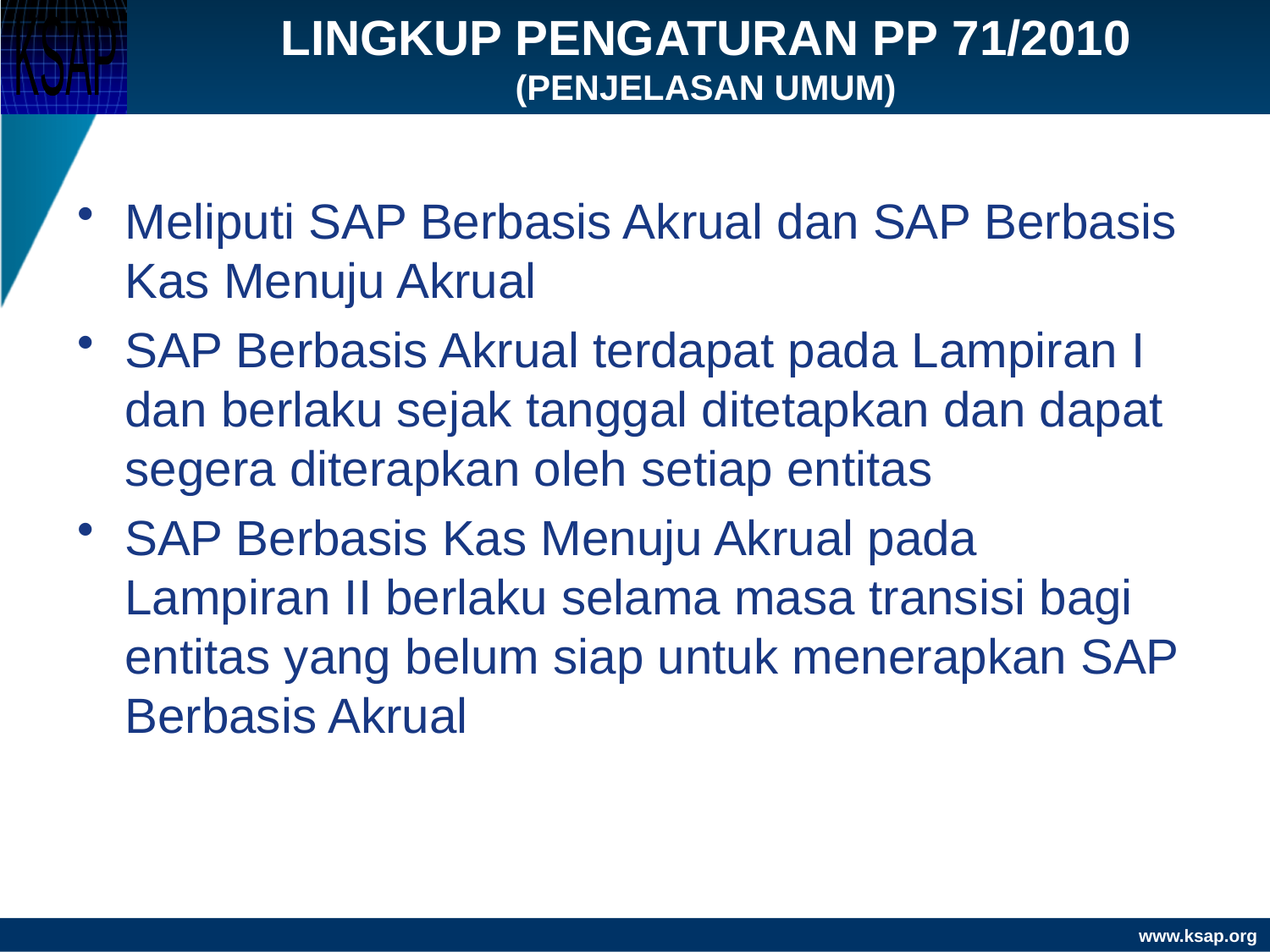

# LINGKUP PENGATURAN PP 71/2010 (PENJELASAN UMUM)
Meliputi SAP Berbasis Akrual dan SAP Berbasis Kas Menuju Akrual
SAP Berbasis Akrual terdapat pada Lampiran I dan berlaku sejak tanggal ditetapkan dan dapat segera diterapkan oleh setiap entitas
SAP Berbasis Kas Menuju Akrual pada Lampiran II berlaku selama masa transisi bagi entitas yang belum siap untuk menerapkan SAP Berbasis Akrual